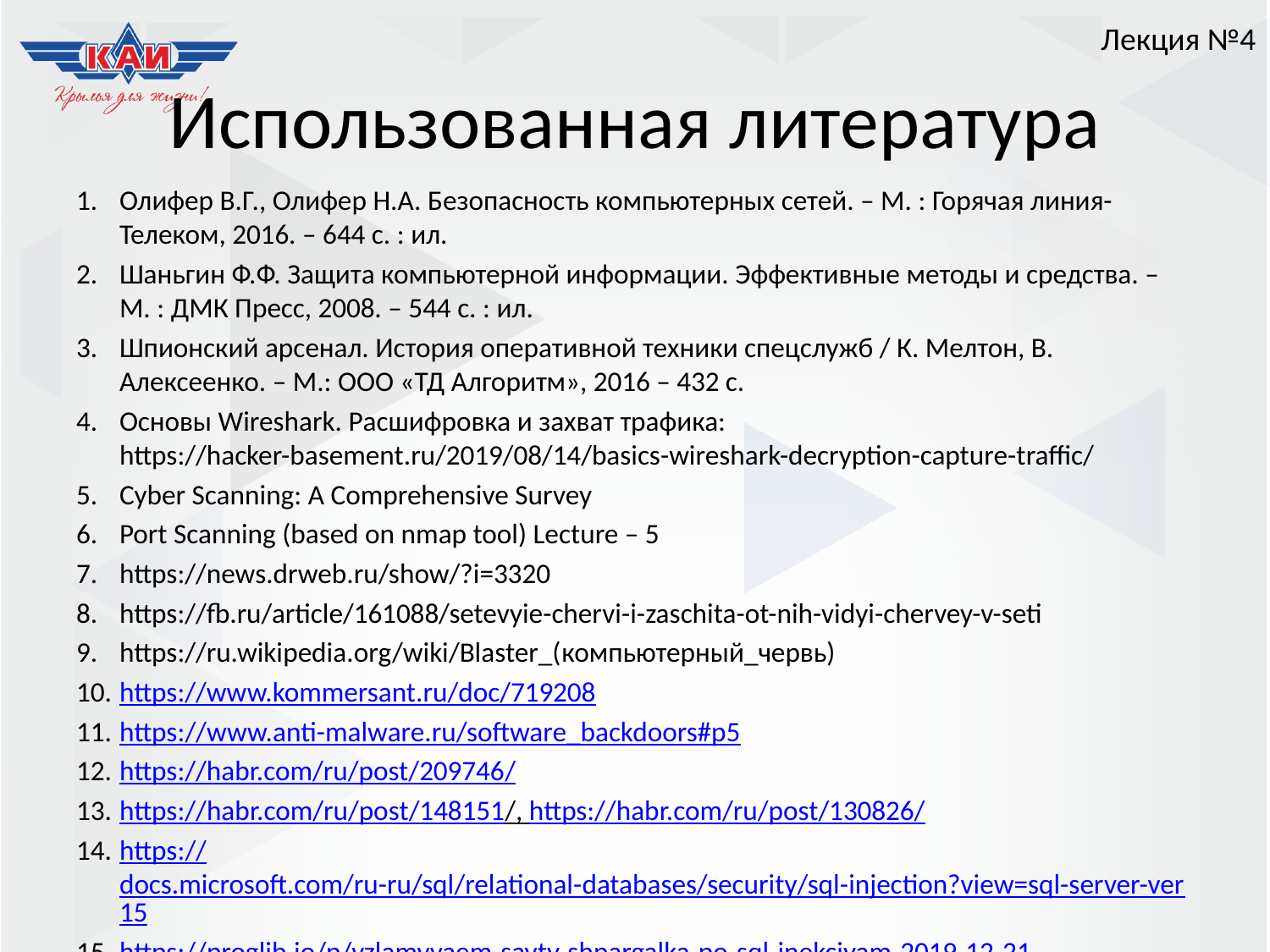

Лекция №4
# Использованная литература
Олифер В.Г., Олифер Н.А. Безопасность компьютерных сетей. – М. : Горячая линия-Телеком, 2016. – 644 с. : ил.
Шаньгин Ф.Ф. Защита компьютерной информации. Эффективные методы и средства. – М. : ДМК Пресс, 2008. – 544 с. : ил.
Шпионский арсенал. История оперативной техники спецслужб / К. Мелтон, В. Алексеенко. – М.: ООО «ТД Алгоритм», 2016 – 432 с.
Основы Wireshark. Расшифровка и захват трафика: https://hacker-basement.ru/2019/08/14/basics-wireshark-decryption-capture-traffic/
Cyber Scanning: A Comprehensive Survey
Port Scanning (based on nmap tool) Lecture – 5
https://news.drweb.ru/show/?i=3320
https://fb.ru/article/161088/setevyie-chervi-i-zaschita-ot-nih-vidyi-chervey-v-seti
https://ru.wikipedia.org/wiki/Blaster_(компьютерный_червь)
https://www.kommersant.ru/doc/719208
https://www.anti-malware.ru/software_backdoors#p5
https://habr.com/ru/post/209746/
https://habr.com/ru/post/148151/, https://habr.com/ru/post/130826/
https://docs.microsoft.com/ru-ru/sql/relational-databases/security/sql-injection?view=sql-server-ver15
https://proglib.io/p/vzlamyvaem-sayty-shpargalka-po-sql-inekciyam-2019-12-21